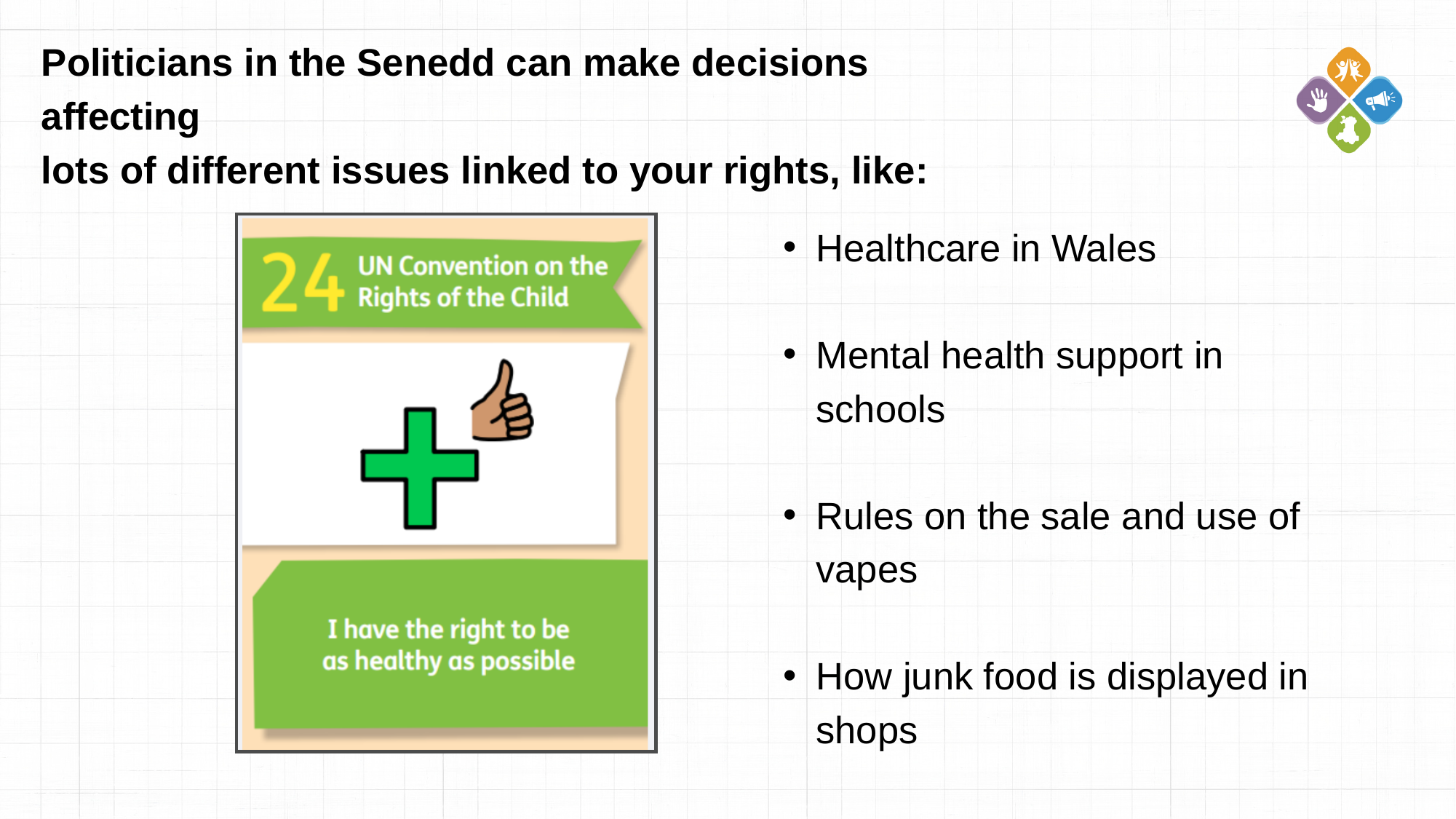

Politicians in the Senedd can make decisions affecting
lots of different issues linked to your rights, like:

Healthcare in Wales

Mental health support in schools

Rules on the sale and use of vapes

How junk food is displayed in shops